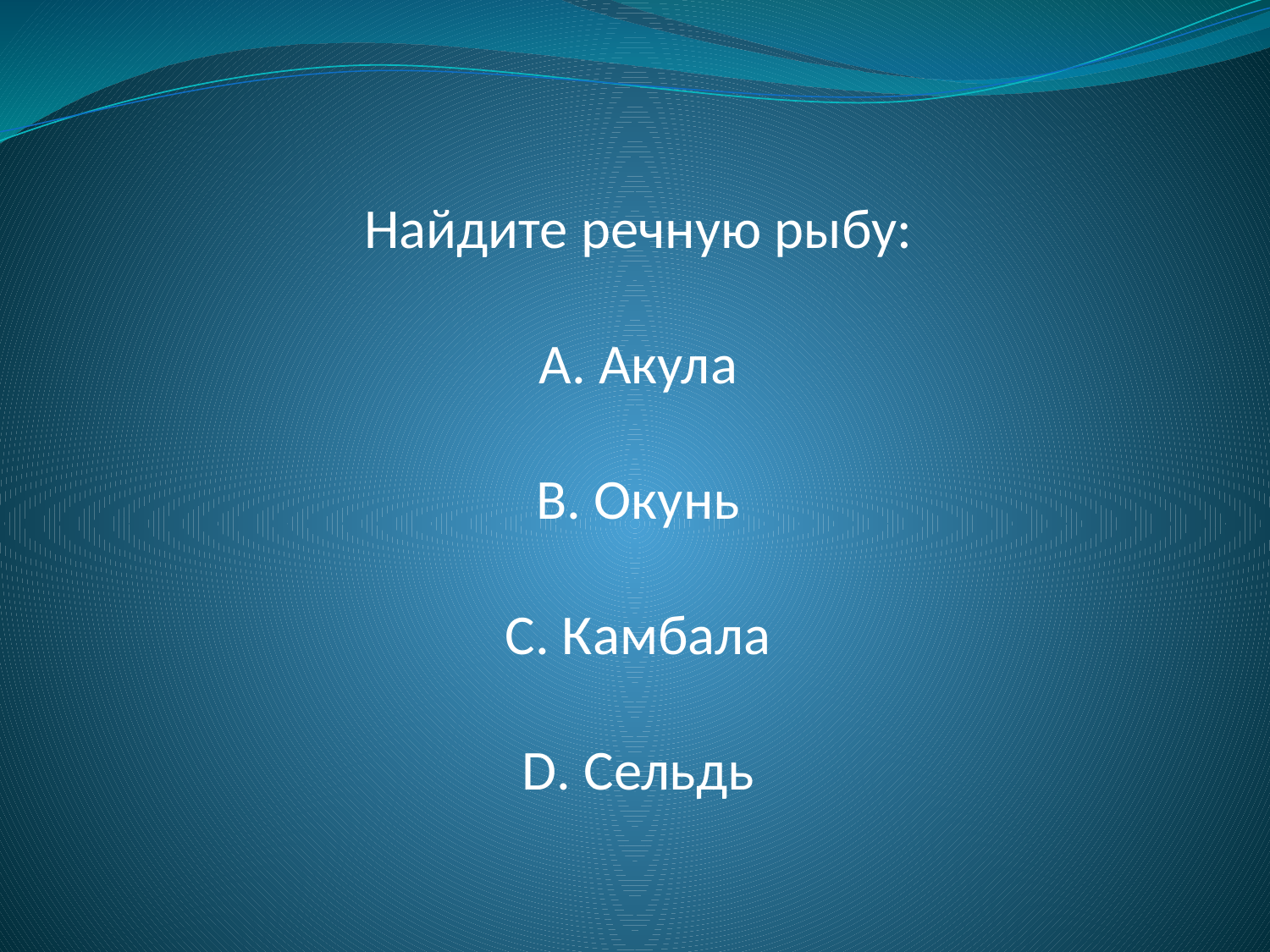

Найдите речную рыбу:

А. Акула

В. Окунь

С. Камбала

D. Сельдь